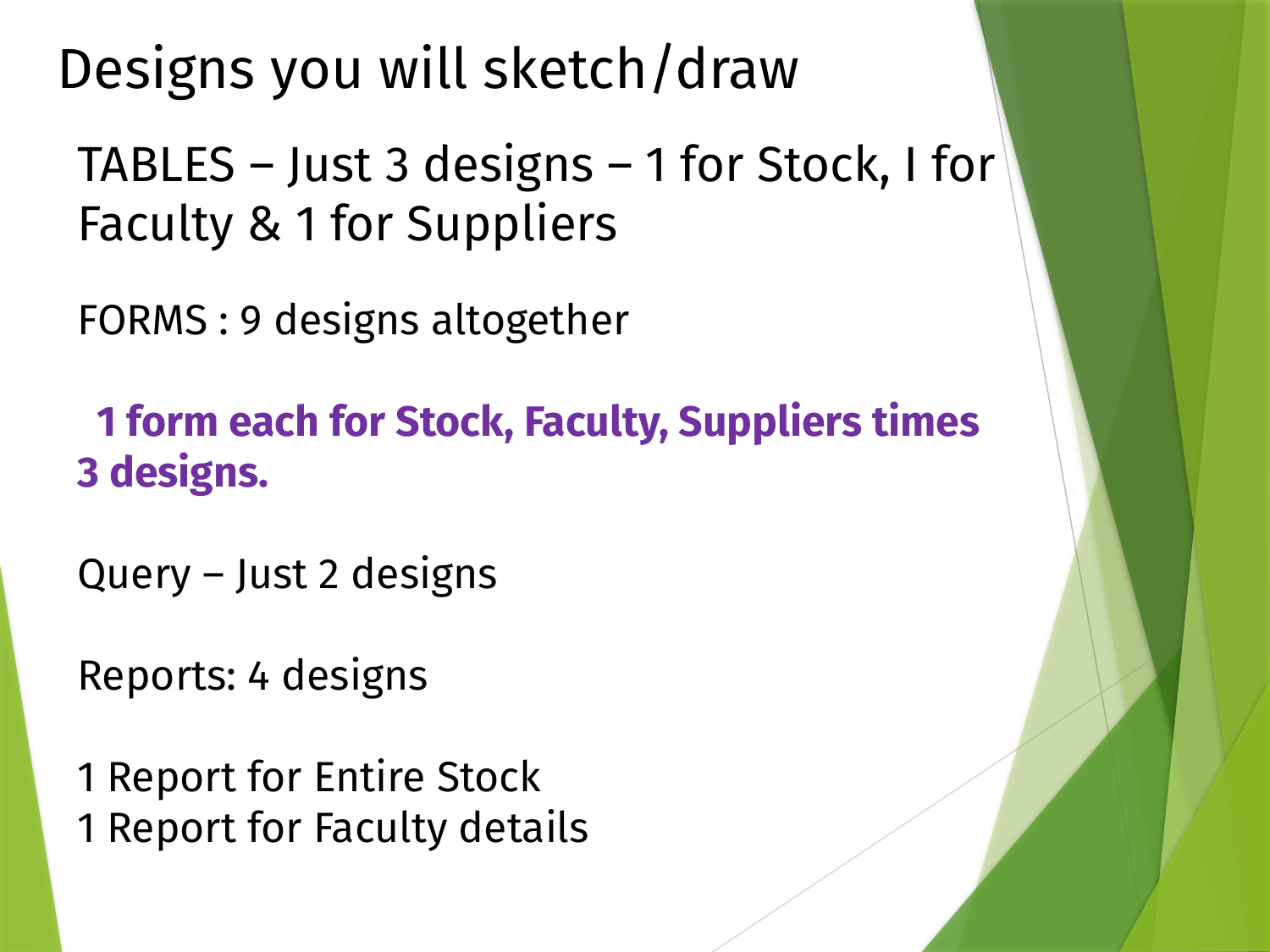

Designs you will sketch/draw
TABLES – Just 3 designs – 1 for Stock, I for Faculty & 1 for Suppliers
FORMS : 9 designs altogether

  1 form each for Stock, Faculty, Suppliers times 3 designs.

Query – Just 2 designs

Reports: 4 designs

1 Report for Entire Stock
1 Report for Faculty details